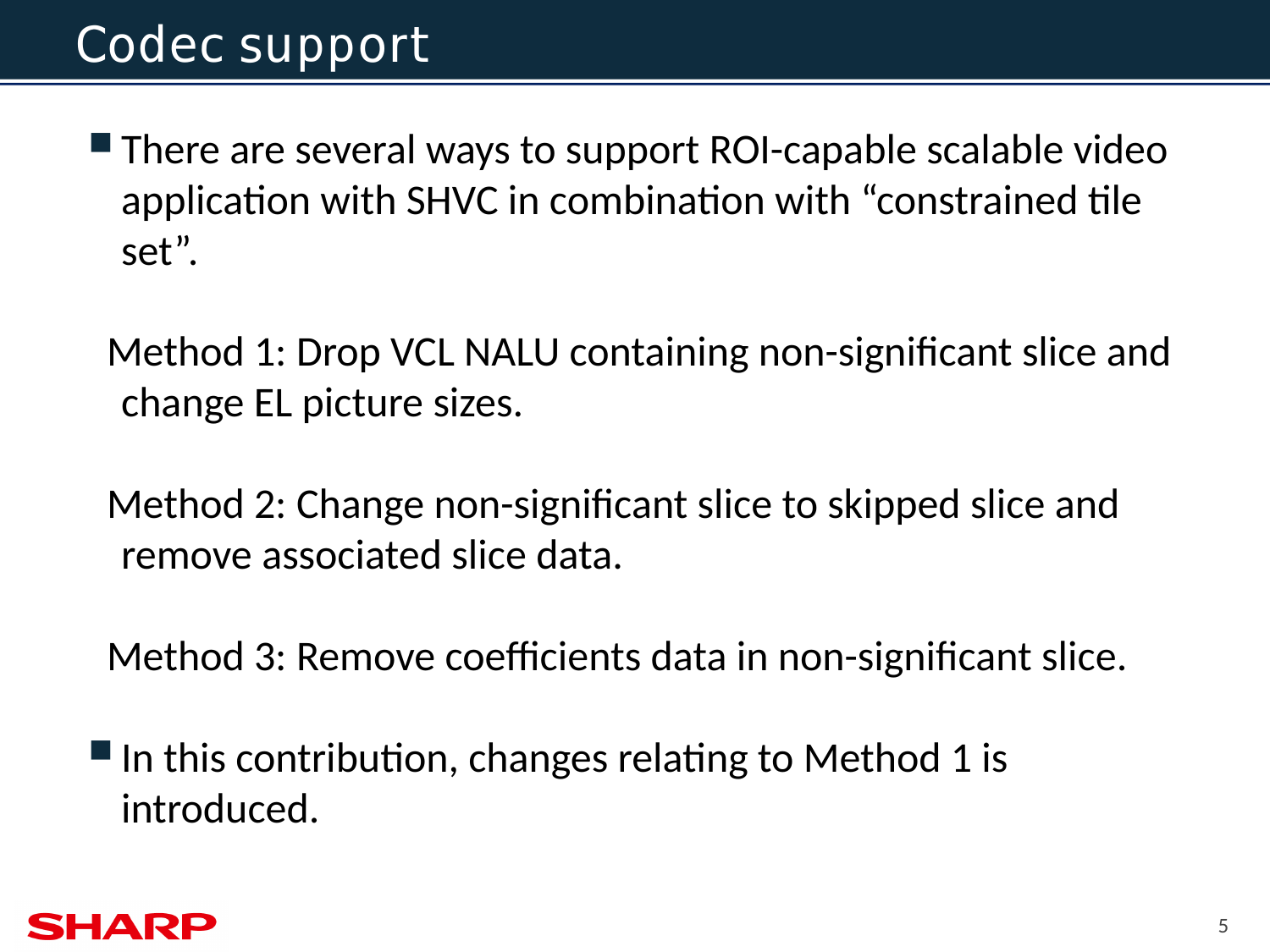

# Codec support
There are several ways to support ROI-capable scalable video application with SHVC in combination with “constrained tile set”.

  Method 1: Drop VCL NALU containing non-significant slice and change EL picture sizes.

  Method 2: Change non-significant slice to skipped slice and remove associated slice data.

  Method 3: Remove coefficients data in non-significant slice.

In this contribution, changes relating to Method 1 is introduced.

5